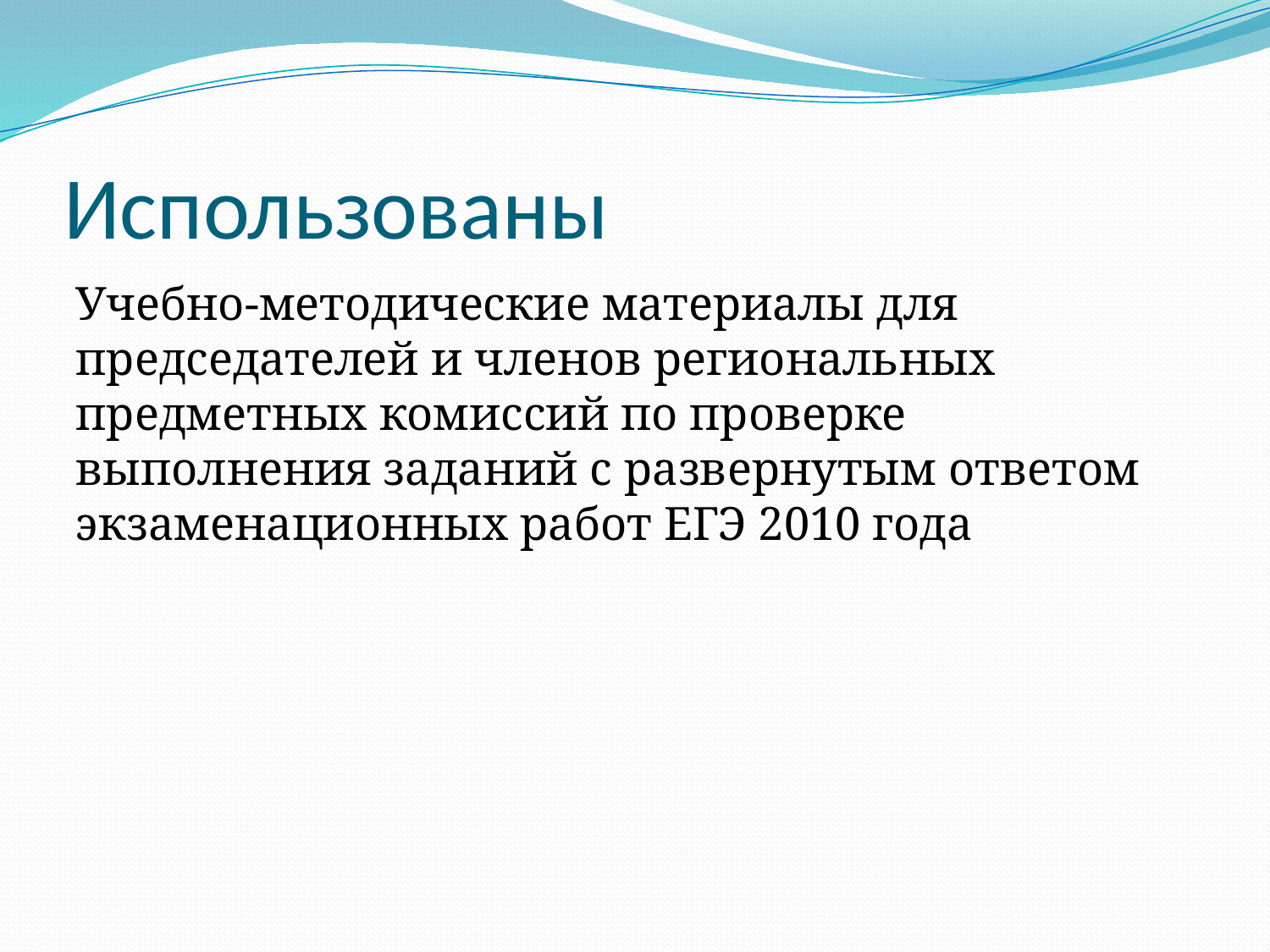

# Использованы
Учебно-методические материалы для председателей и членов региональных предметных комиссий по проверке выполнения заданий с развернутым ответом экзаменационных работ ЕГЭ 2010 года